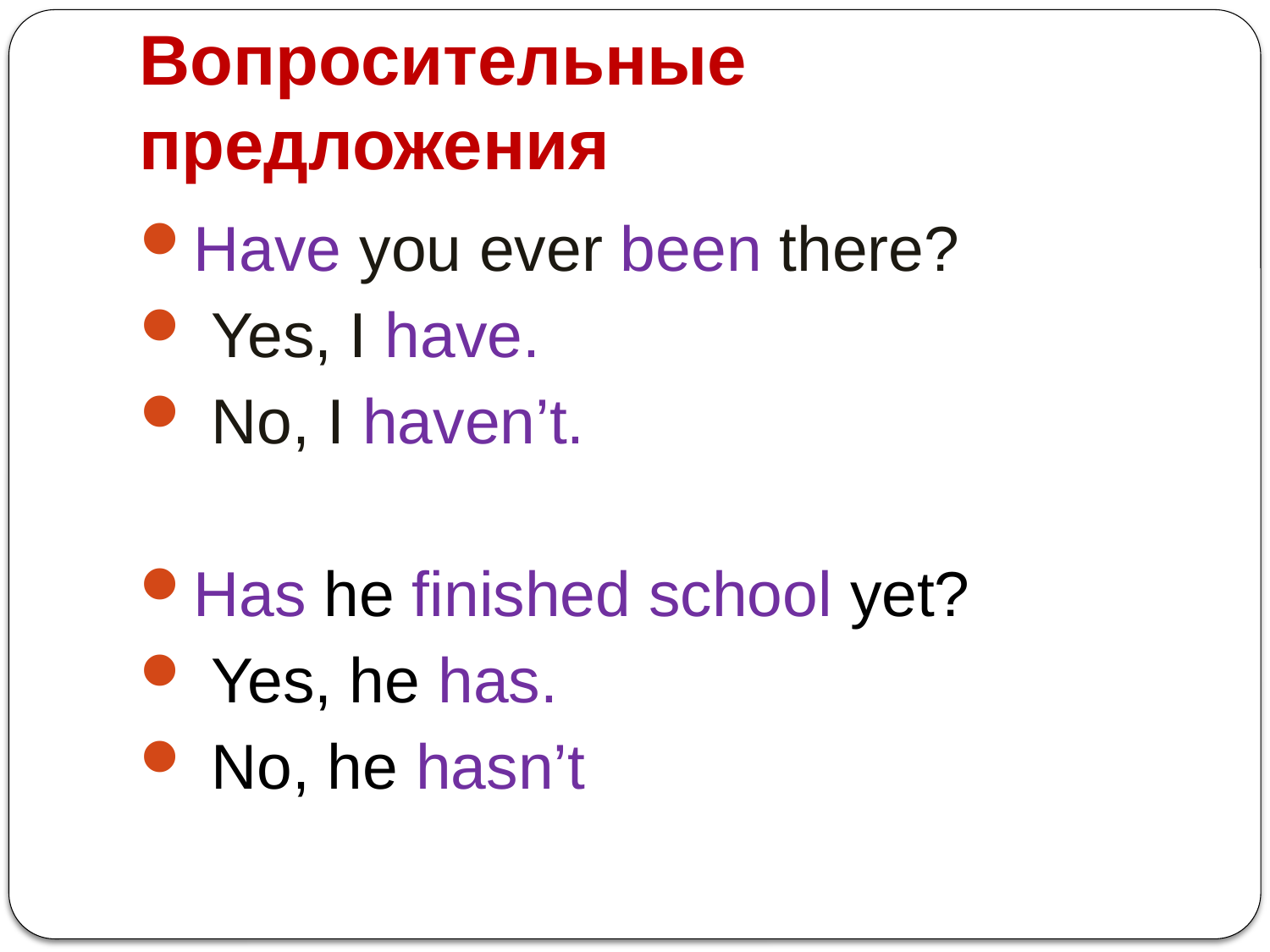

# Вопросительные предложения
Have you ever been there?
 Yes, I have.
 No, I haven’t.

Has he finished school yet?
 Yes, he has.
 No, he hasn’t